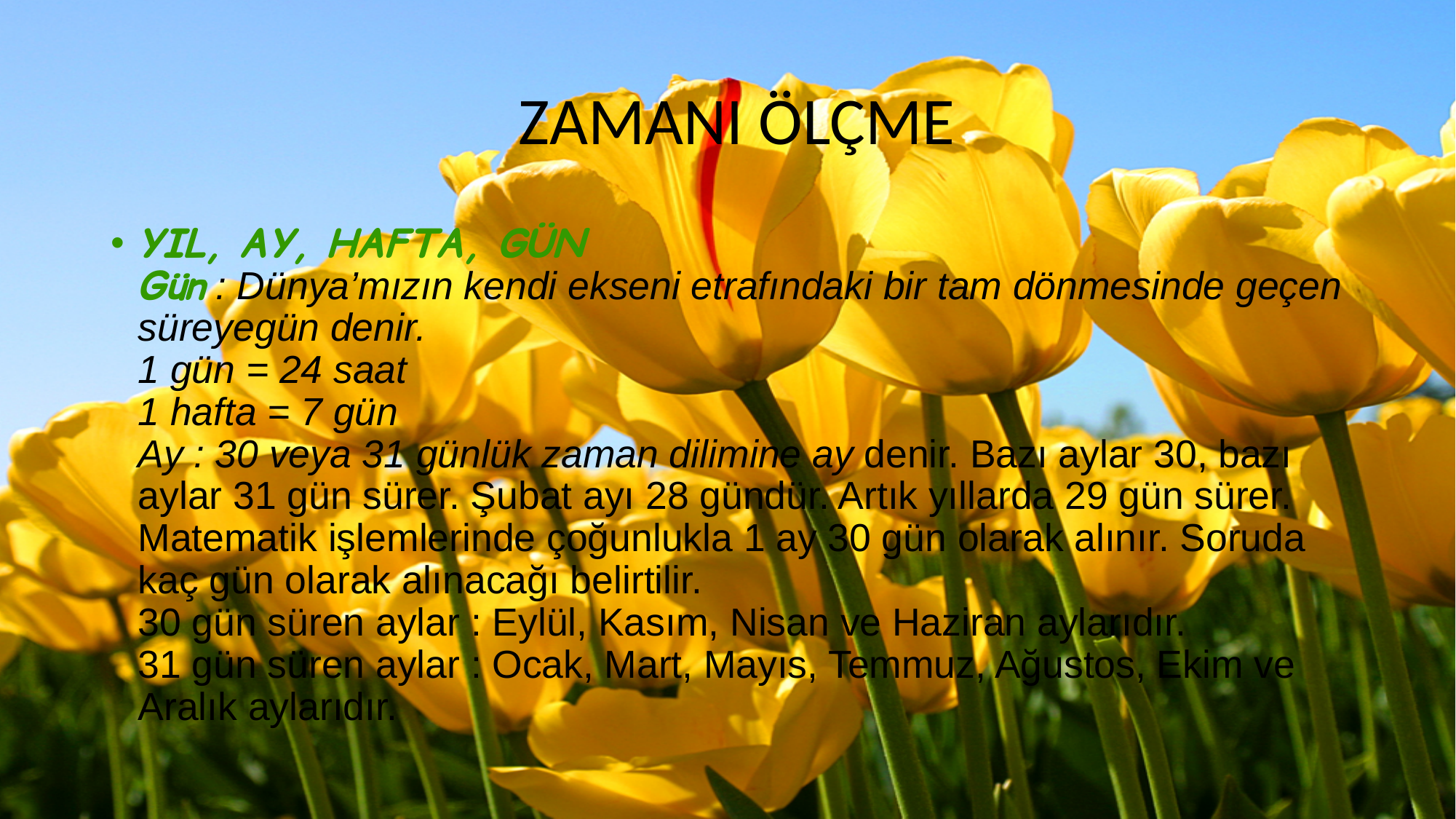

# ZAMANI ÖLÇME
YIL, AY, HAFTA, GÜN
Gün : Dünya’mızın kendi ekseni etrafındaki bir tam dönmesinde geçen süreyegün denir.
1 gün = 24 saat
1 hafta = 7 gün
Ay : 30 veya 31 günlük zaman dilimine ay denir. Bazı aylar 30, bazı aylar 31 gün sürer. Şubat ayı 28 gündür. Artık yıllarda 29 gün sürer.
Matematik işlemlerinde çoğunlukla 1 ay 30 gün olarak alınır. Soruda kaç gün olarak alınacağı belirtilir.
30 gün süren aylar : Eylül, Kasım, Nisan ve Haziran aylarıdır.
31 gün süren aylar : Ocak, Mart, Mayıs, Temmuz, Ağustos, Ekim ve Aralık aylarıdır.